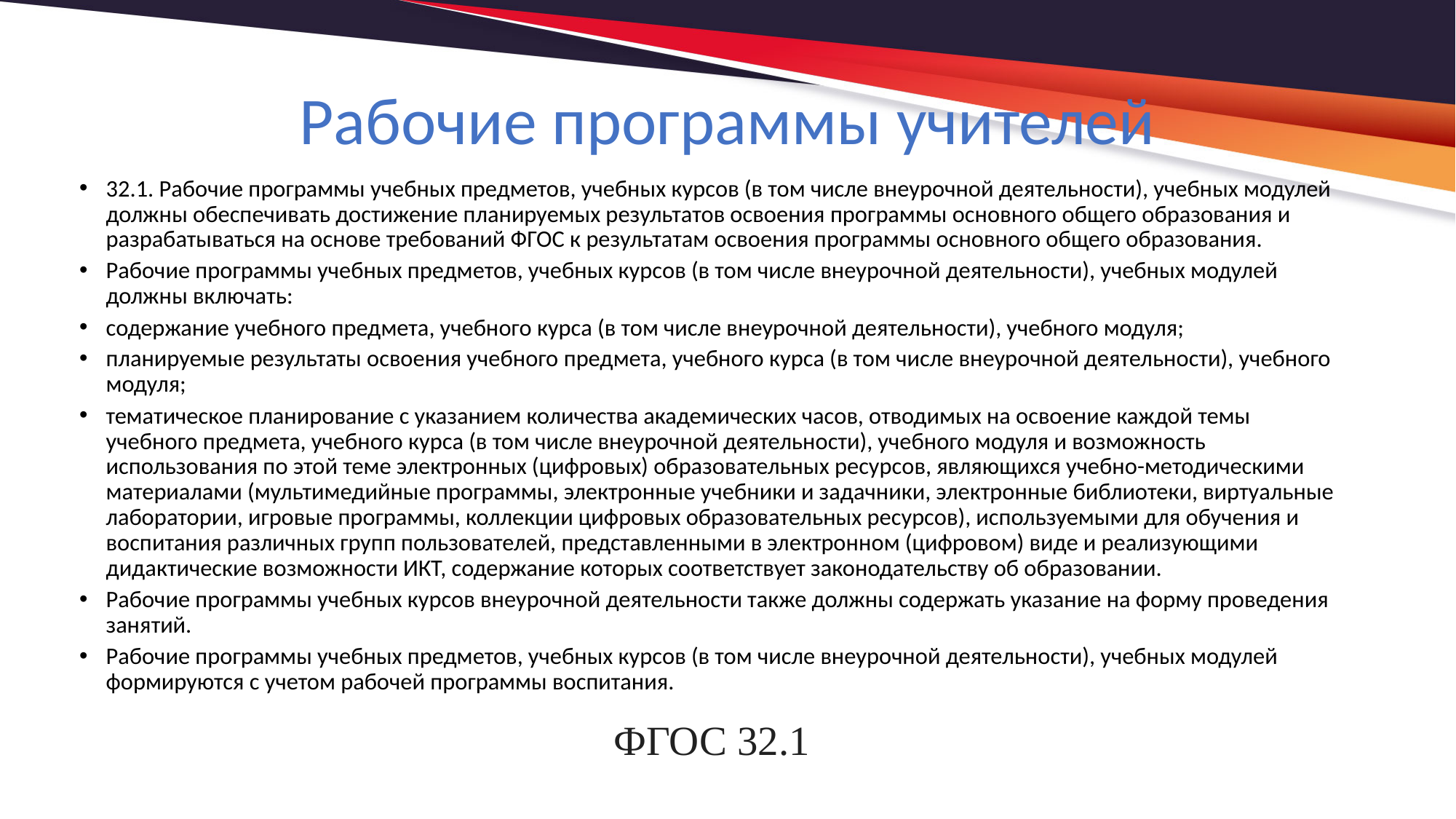

# Рабочие программы учителей
32.1. Рабочие программы учебных предметов, учебных курсов (в том числе внеурочной деятельности), учебных модулей должны обеспечивать достижение планируемых результатов освоения программы основного общего образования и разрабатываться на основе требований ФГОС к результатам освоения программы основного общего образования.
Рабочие программы учебных предметов, учебных курсов (в том числе внеурочной деятельности), учебных модулей должны включать:
содержание учебного предмета, учебного курса (в том числе внеурочной деятельности), учебного модуля;
планируемые результаты освоения учебного предмета, учебного курса (в том числе внеурочной деятельности), учебного модуля;
тематическое планирование с указанием количества академических часов, отводимых на освоение каждой темы учебного предмета, учебного курса (в том числе внеурочной деятельности), учебного модуля и возможность использования по этой теме электронных (цифровых) образовательных ресурсов, являющихся учебно-методическими материалами (мультимедийные программы, электронные учебники и задачники, электронные библиотеки, виртуальные лаборатории, игровые программы, коллекции цифровых образовательных ресурсов), используемыми для обучения и воспитания различных групп пользователей, представленными в электронном (цифровом) виде и реализующими дидактические возможности ИКТ, содержание которых соответствует законодательству об образовании.
Рабочие программы учебных курсов внеурочной деятельности также должны содержать указание на форму проведения занятий.
Рабочие программы учебных предметов, учебных курсов (в том числе внеурочной деятельности), учебных модулей формируются с учетом рабочей программы воспитания.

ФГОС 32.1